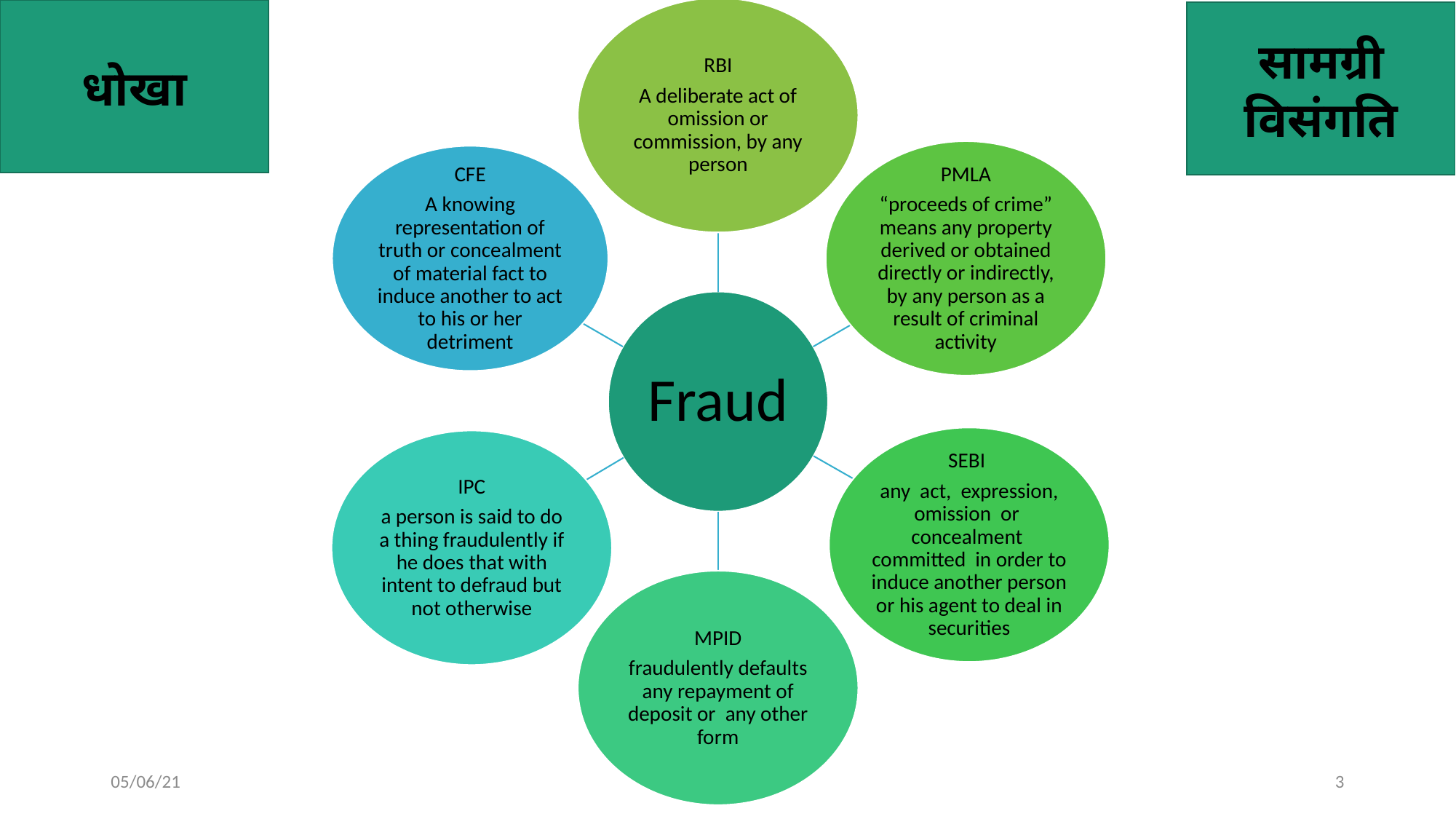

धोखा
Fraud

RBI
A deliberate act of omission or commission, by any person

PMLA
“proceeds of crime” means any property derived or obtained directly or indirectly, by any person as a result of criminal activity

SEBI
any  act,  expression, omission  or  concealment  committed  in order to induce another person or his agent to deal in securities

MPID
fraudulently defaults any repayment of deposit or  any other form

IPC
a person is said to do a thing fraudulently if he does that with intent to defraud but not otherwise

CFE
A knowing representation of truth or concealment of material fact to induce another to act to his or her detriment
सामग्री विसंगति
05/06/21
3